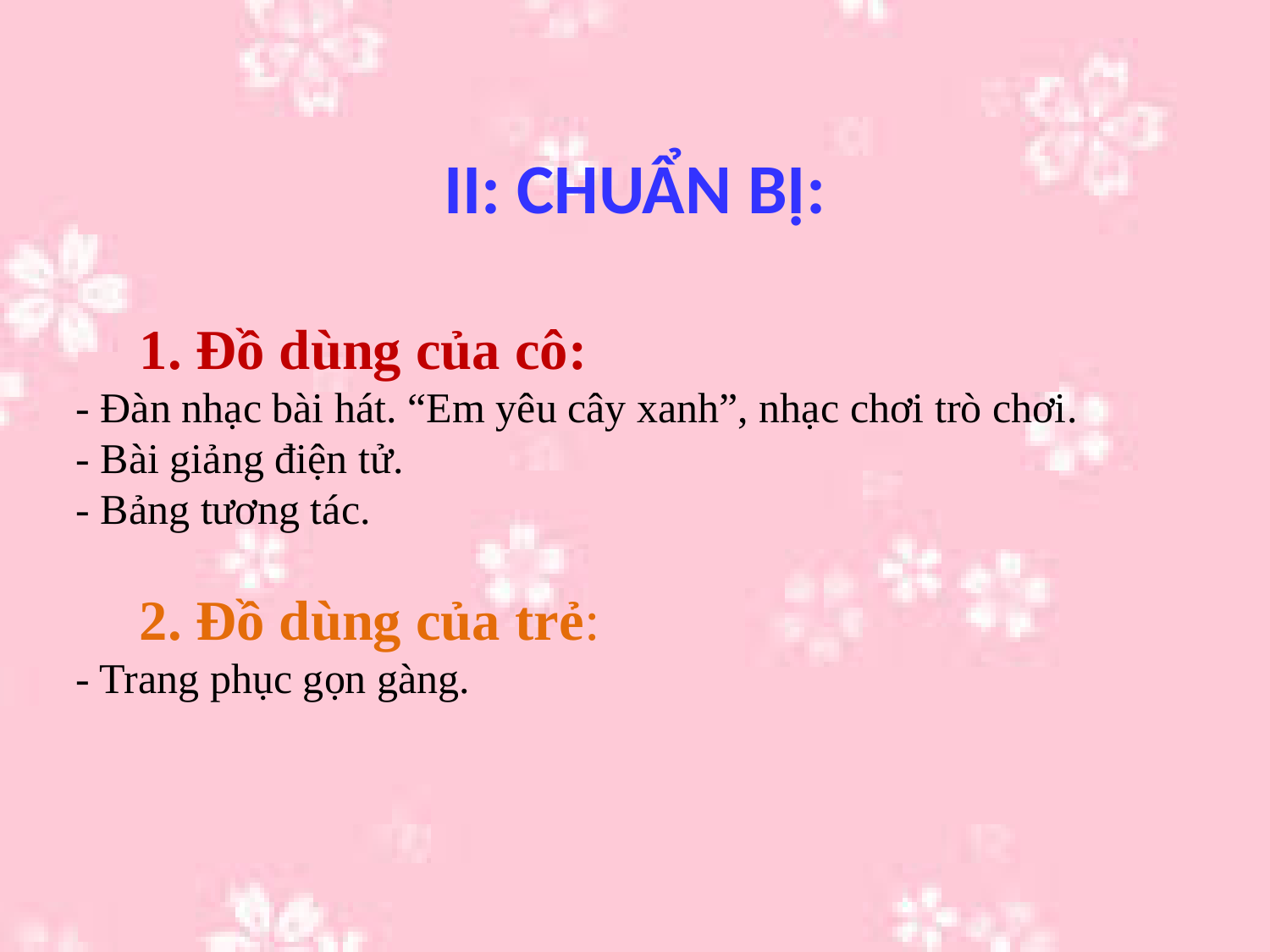

# II: CHUẨN BỊ:

1. Đồ dùng của cô:
- Đàn nhạc bài hát. “Em yêu cây xanh”, nhạc chơi trò chơi.
- Bài giảng điện tử.
- Bảng tương tác.

2. Đồ dùng của trẻ:
- Trang phục gọn gàng.